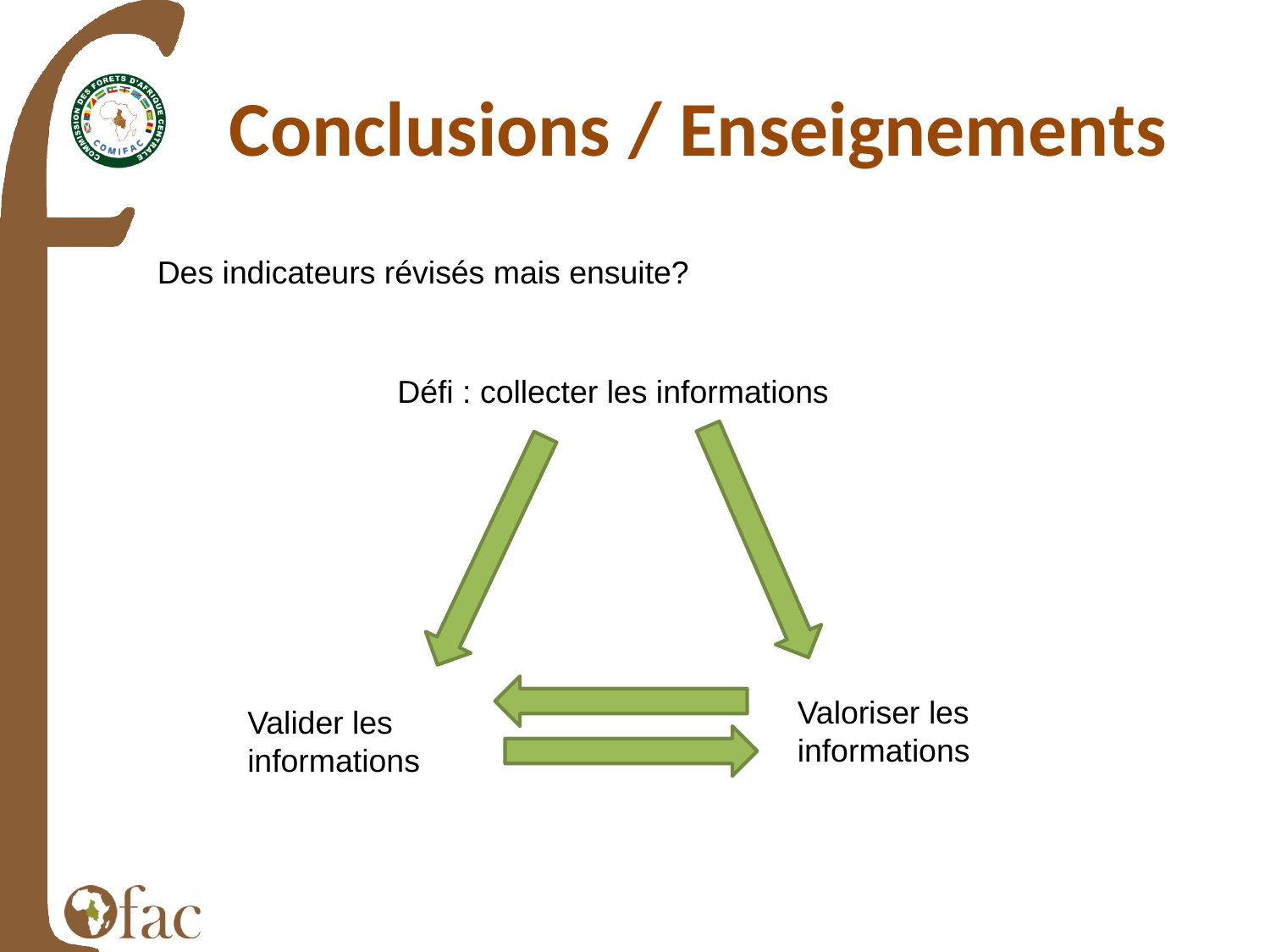

Conclusions / Enseignements

Des indicateurs révisés mais ensuite?
Défi : collecter les informations

Valoriser les informations
Valider les informations